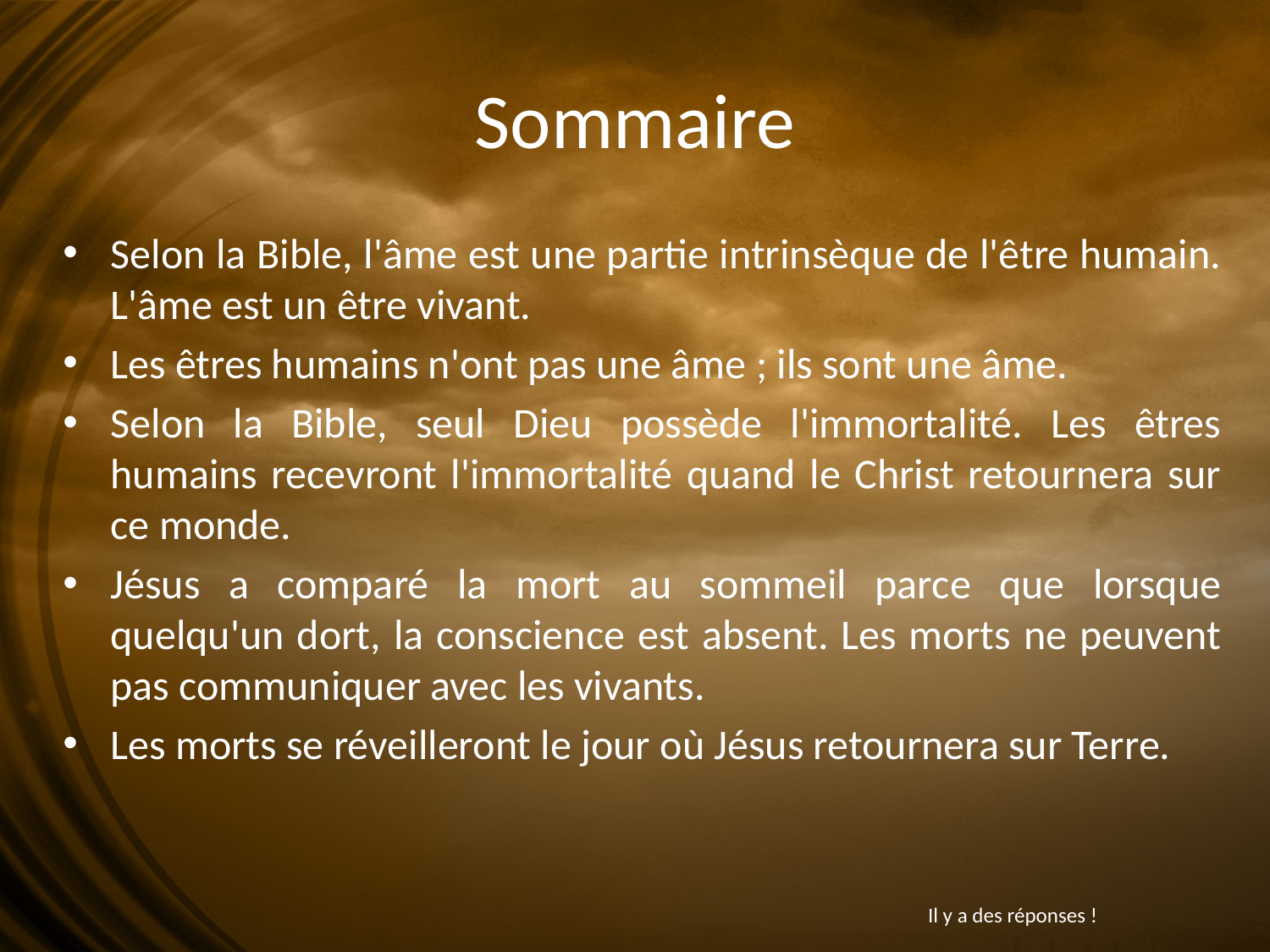

# Sommaire
Selon la Bible, l'âme est une partie intrinsèque de l'être humain. L'âme est un être vivant.
Les êtres humains n'ont pas une âme ; ils sont une âme.
Selon la Bible, seul Dieu possède l'immortalité. Les êtres humains recevront l'immortalité quand le Christ retournera sur ce monde.
Jésus a comparé la mort au sommeil parce que lorsque quelqu'un dort, la conscience est absent. Les morts ne peuvent pas communiquer avec les vivants.
Les morts se réveilleront le jour où Jésus retournera sur Terre.
Il y a des réponses !